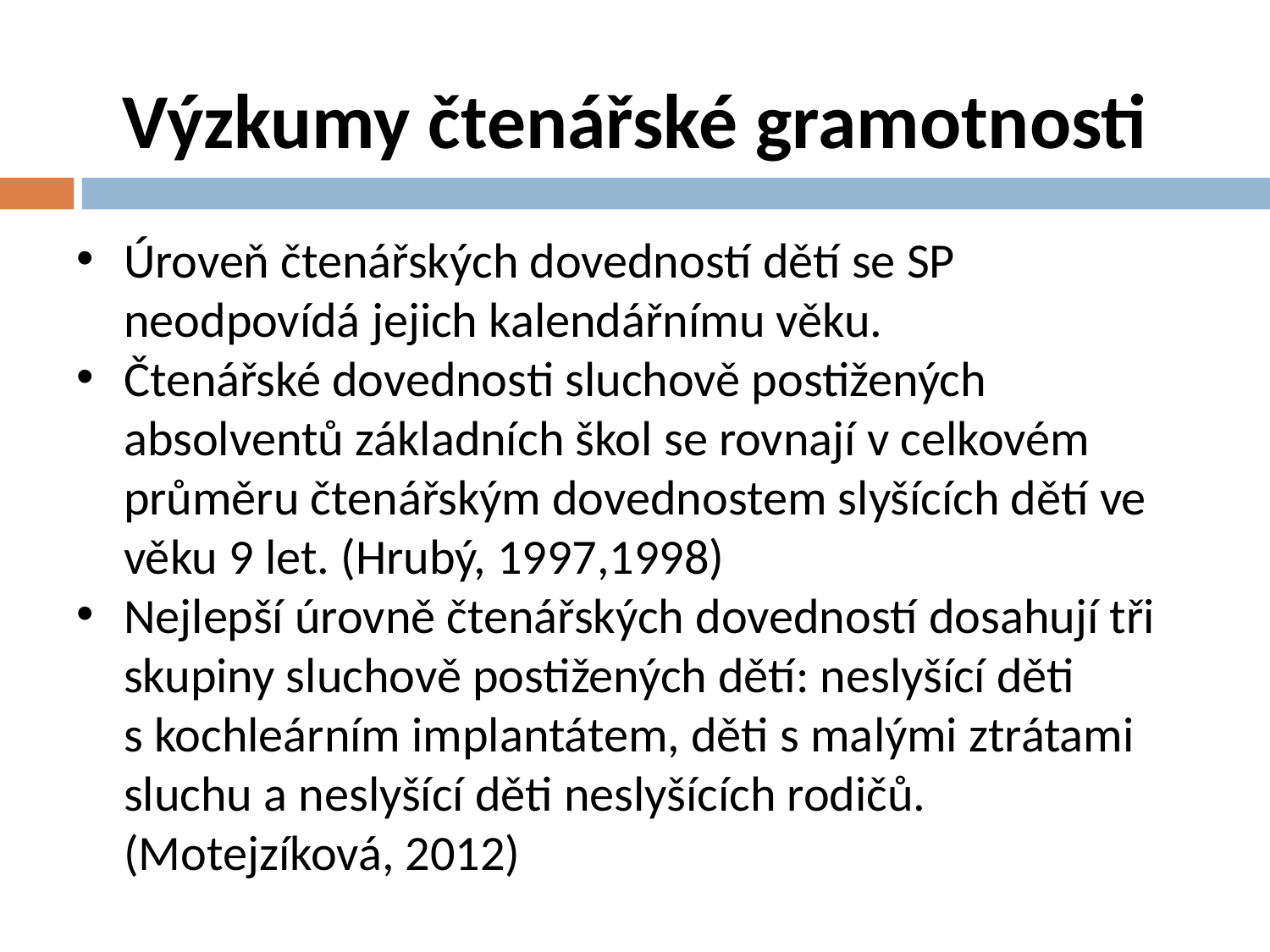

# Výzkumy čtenářské gramotnosti
Úroveň čtenářských dovedností dětí se SP neodpovídá jejich kalendářnímu věku.
Čtenářské dovednosti sluchově postižených absolventů základních škol se rovnají v celkovém průměru čtenářským dovednostem slyšících dětí ve věku 9 let. (Hrubý, 1997,1998)
Nejlepší úrovně čtenářských dovedností dosahují tři skupiny sluchově postižených dětí: neslyšící děti s kochleárním implantátem, děti s malými ztrátami sluchu a neslyšící děti neslyšících rodičů. (Motejzíková, 2012)